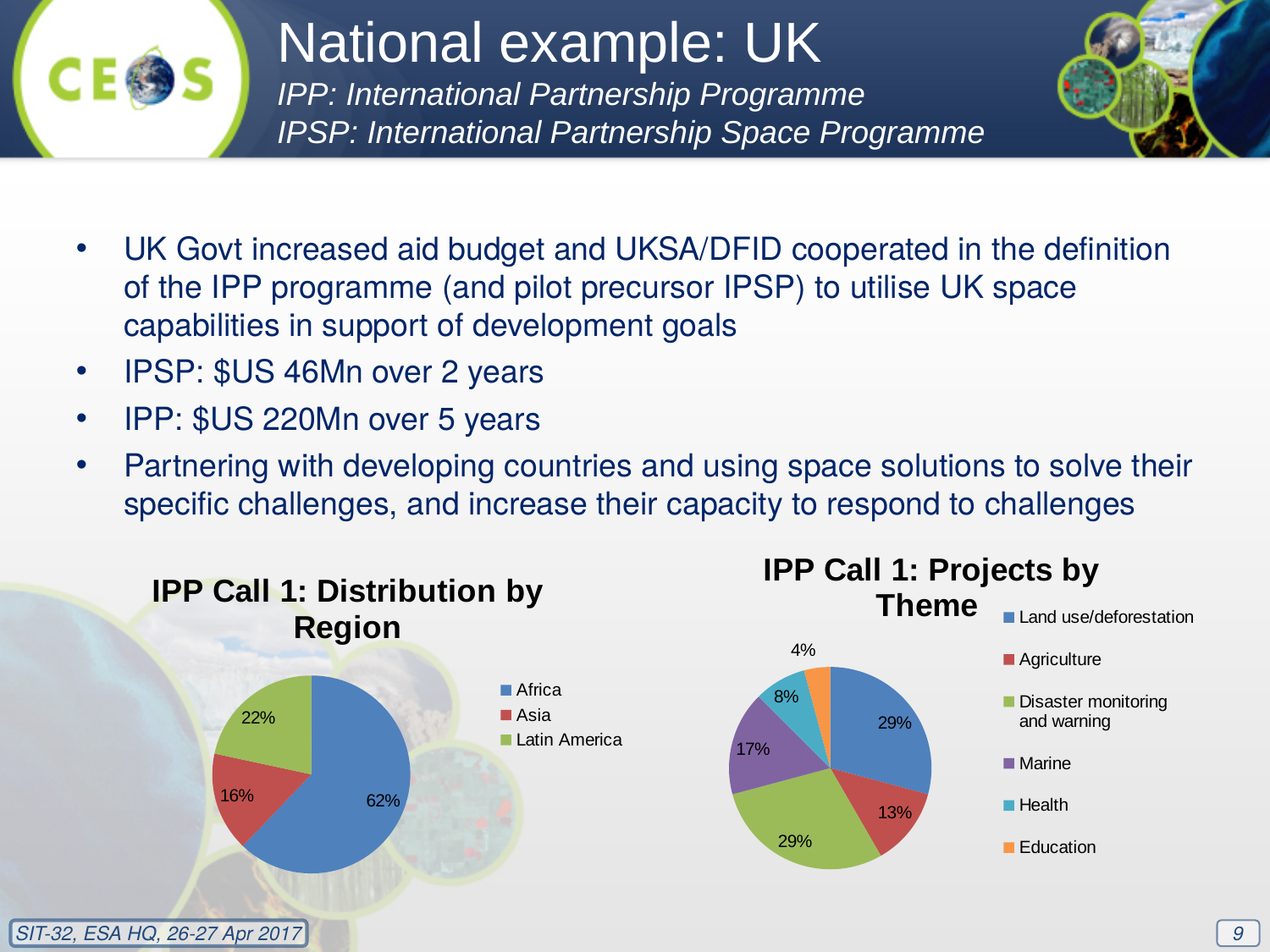

National example: UK
IPP: International Partnership Programme
IPSP: International Partnership Space Programme
UK Govt increased aid budget and UKSA/DFID cooperated in the definition of the IPP programme (and pilot precursor IPSP) to utilise UK space capabilities in support of development goals
IPSP: $US 46Mn over 2 years
IPP: $US 220Mn over 5 years
Partnering with developing countries and using space solutions to solve their specific challenges, and increase their capacity to respond to challenges

### Chart: IPP Call 1: Projects by Theme

| Category |  |
|---|---|
| Land use/deforestation | 7.0 |
| Agriculture | 3.0 |
| Disaster monitoring and warning  | 7.0 |
| Marine | 4.0 |
| Health | 2.0 |
| Education | 1.0 |

### Chart: IPP Call 1: Distribution by Region

| Category |  |
|---|---|
| Africa | 23.0 |
| Asia | 6.0 |
| Latin America | 8.0 |
9